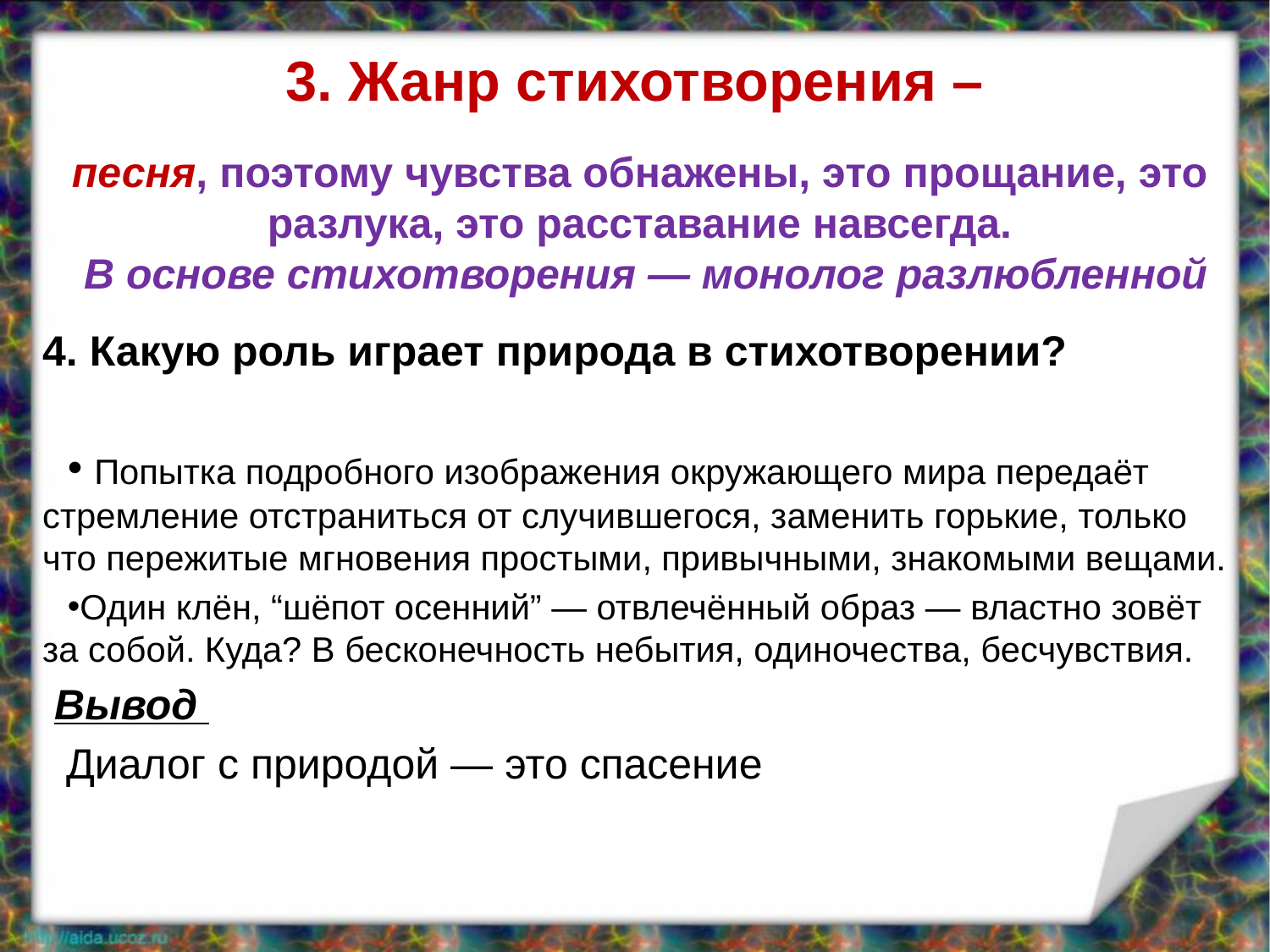

# 3. Жанр стихотворения –
песня, поэтому чувства обнажены, это прощание, это разлука, это расставание навсегда.
 В основе стихотворения — монолог разлюбленной
4. Какую роль играет природа в стихотворении?

 Попытка подробного изображения окружающего мира передаёт стремление отстраниться от случившегося, заменить горькие, только что пережитые мгновения простыми, привычными, знакомыми вещами.
Один клён, “шёпот осенний” — отвлечённый образ — властно зовёт за собой. Куда? В бесконечность небытия, одиночества, бесчувствия.
 Вывод
  Диалог с природой — это спасение